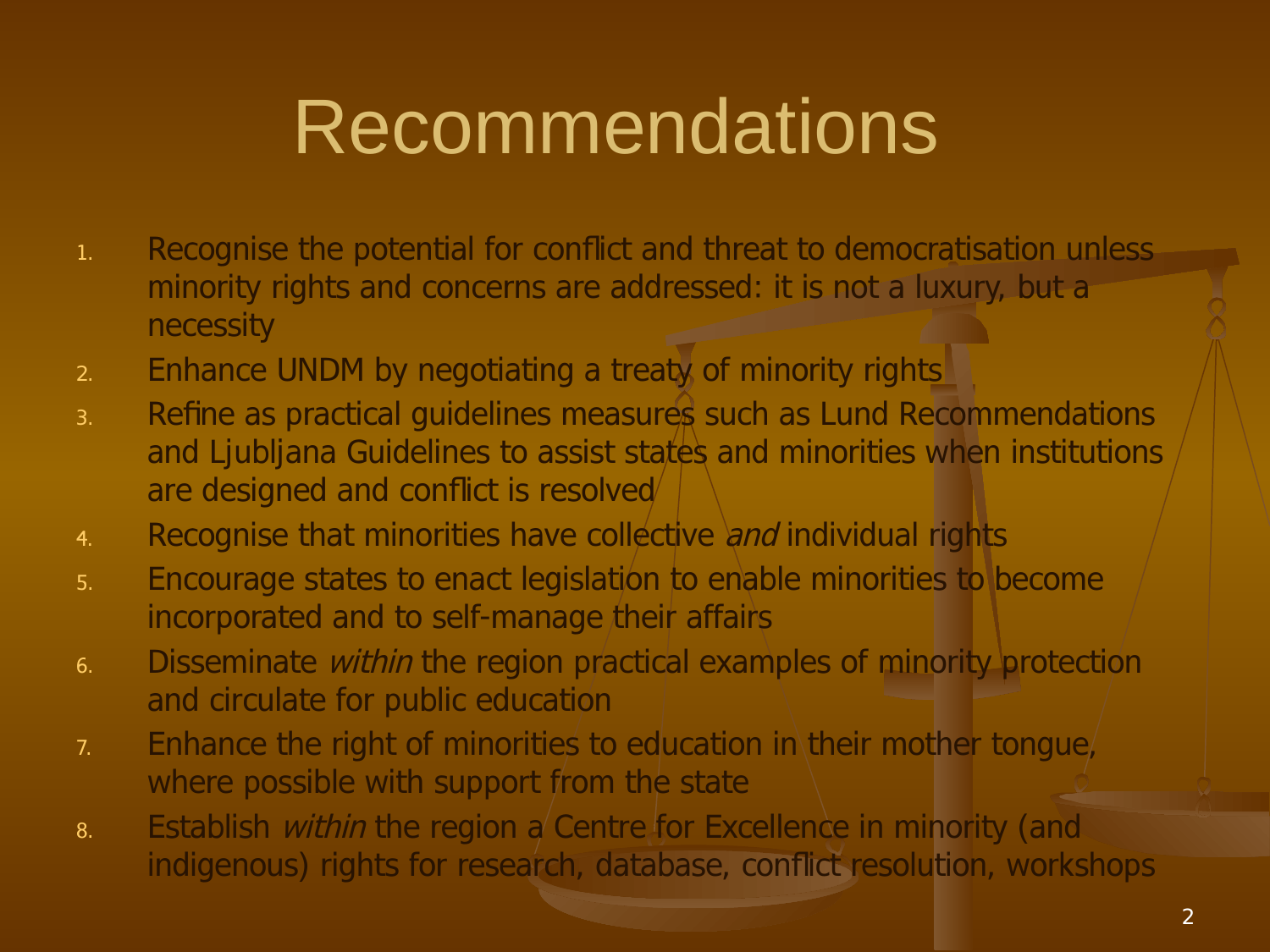

# Recommendations
Recognise the potential for conflict and threat to democratisation unless minority rights and concerns are addressed: it is not a luxury, but a necessity
Enhance UNDM by negotiating a treaty of minority rights
Refine as practical guidelines measures such as Lund Recommendations and Ljubljana Guidelines to assist states and minorities when institutions are designed and conflict is resolved
Recognise that minorities have collective and individual rights
Encourage states to enact legislation to enable minorities to become incorporated and to self-manage their affairs
Disseminate within the region practical examples of minority protection and circulate for public education
Enhance the right of minorities to education in their mother tongue, where possible with support from the state
Establish within the region a Centre for Excellence in minority (and indigenous) rights for research, database, conflict resolution, workshops

2